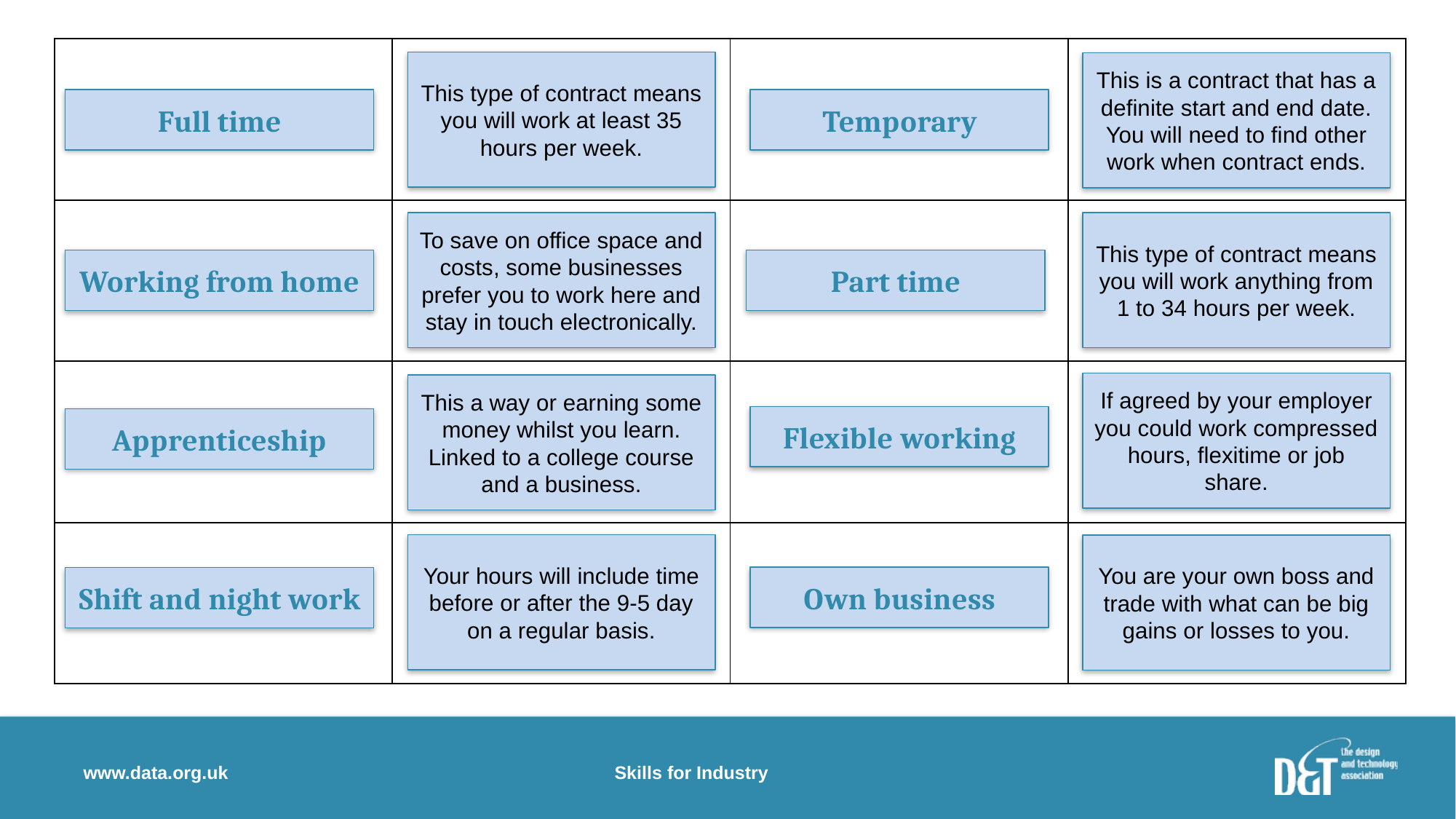

|  |  |  |  |
| --- | --- | --- | --- |
|  |  |  |  |
|  |  |  |  |
|  |  |  |  |
This type of contract means you will work at least 35 hours per week.
This is a contract that has a definite start and end date. You will need to find other work when contract ends.
Full time
Temporary
To save on office space and costs, some businesses prefer you to work here and stay in touch electronically.
This type of contract means you will work anything from 1 to 34 hours per week.
Working from home
Part time
If agreed by your employer you could work compressed hours, flexitime or job share.
This a way or earning some money whilst you learn. Linked to a college course and a business.
Flexible working
Apprenticeship
Your hours will include time before or after the 9-5 day on a regular basis.
You are your own boss and trade with what can be big gains or losses to you.
Own business
Shift and night work